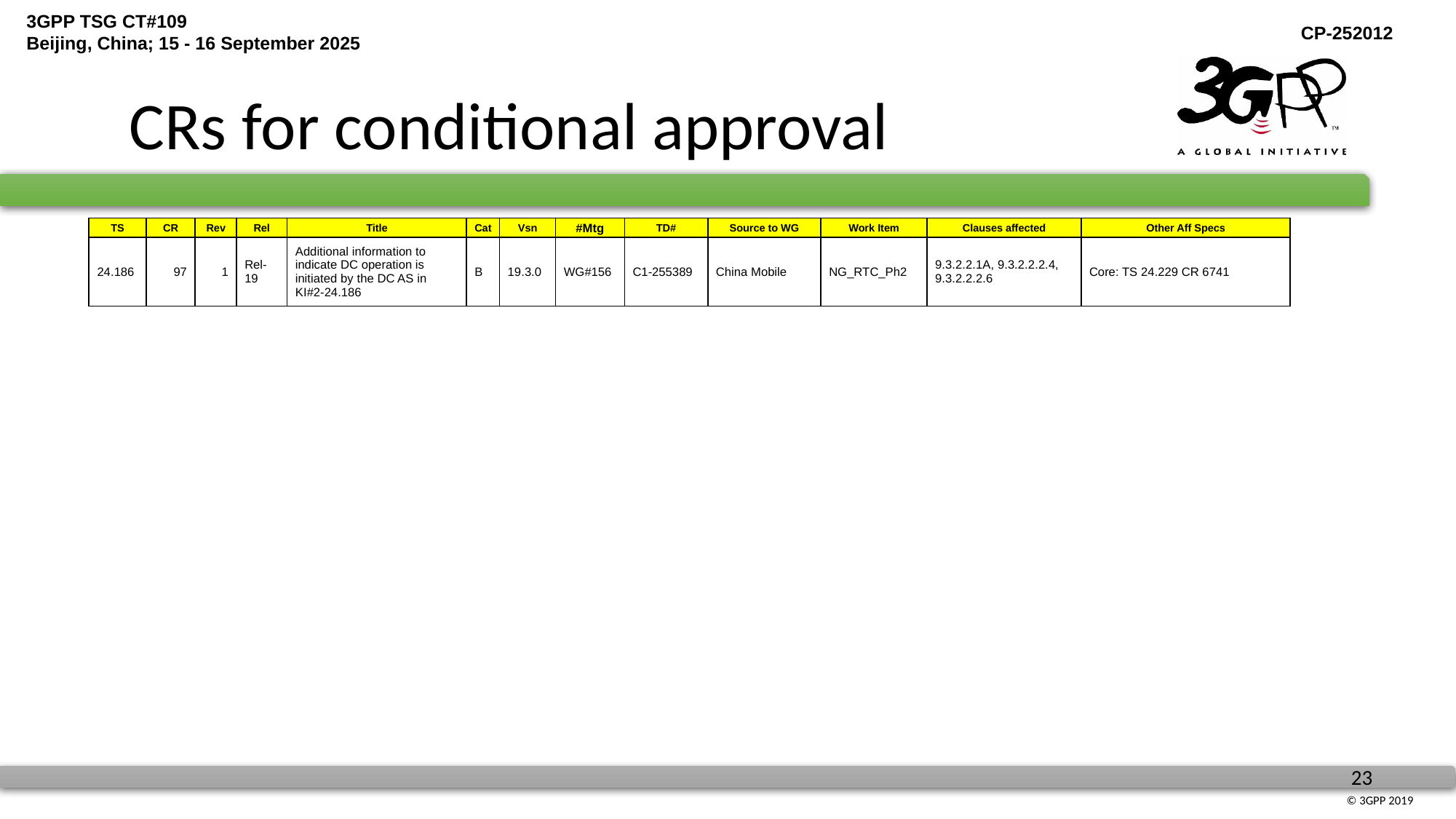

# CRs for conditional approval
| TS | CR | Rev | Rel | Title | Cat | Vsn | #Mtg | TD# | Source to WG | Work Item | Clauses affected | Other Aff Specs |
| --- | --- | --- | --- | --- | --- | --- | --- | --- | --- | --- | --- | --- |
| 24.186 | 97 | 1 | Rel-19 | Additional information to indicate DC operation is initiated by the DC AS in KI#2-24.186 | B | 19.3.0 | WG#156 | C1-255389 | China Mobile | NG\_RTC\_Ph2 | 9.3.2.2.1A, 9.3.2.2.2.4, 9.3.2.2.2.6 | Core: TS 24.229 CR 6741 |